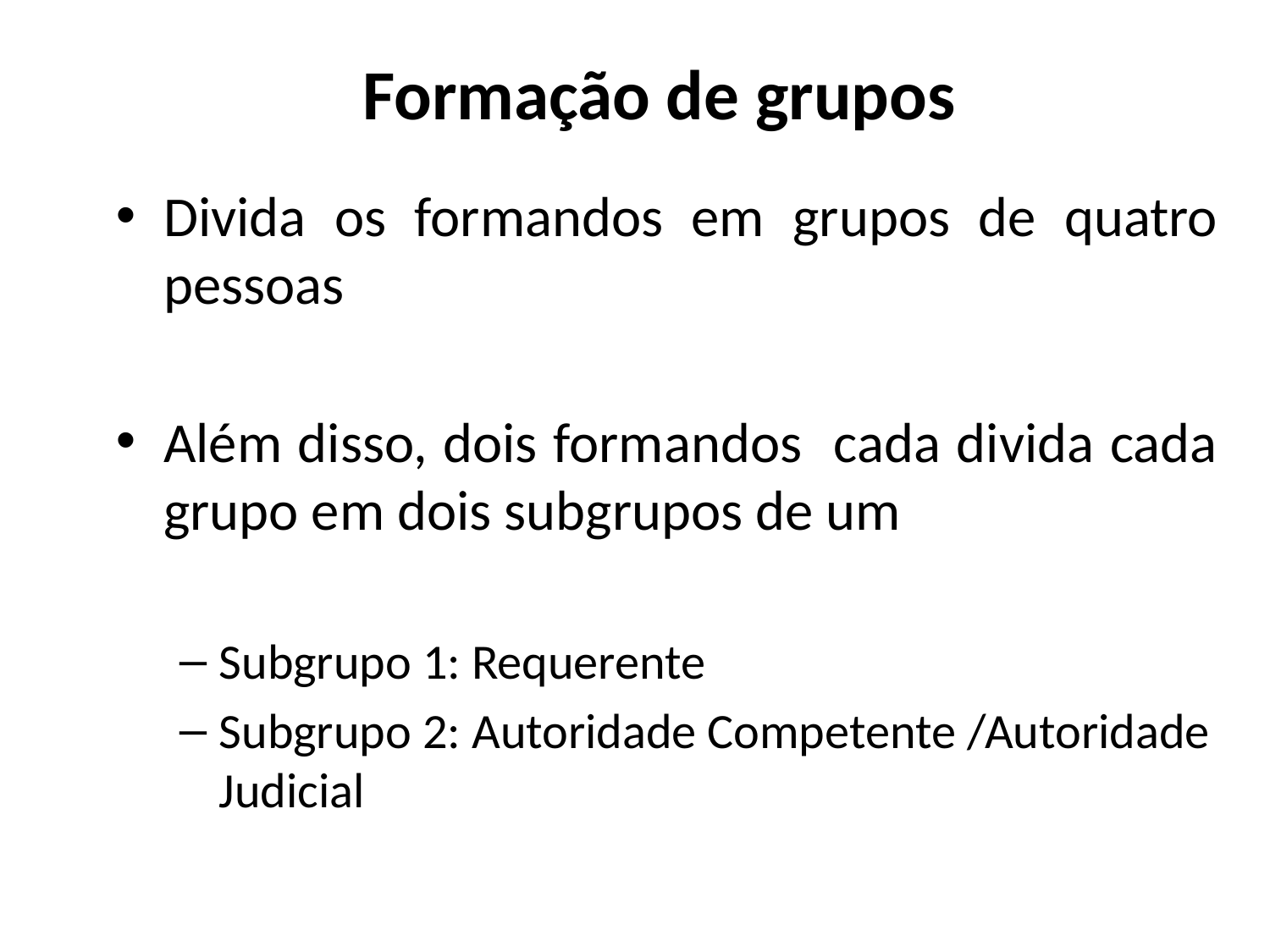

Formação de grupos
Divida os formandos em grupos de quatro pessoas

Além disso, dois formandos  cada divida cada grupo em dois subgrupos de um

Subgrupo 1: Requerente
Subgrupo 2: Autoridade Competente /Autoridade Judicial